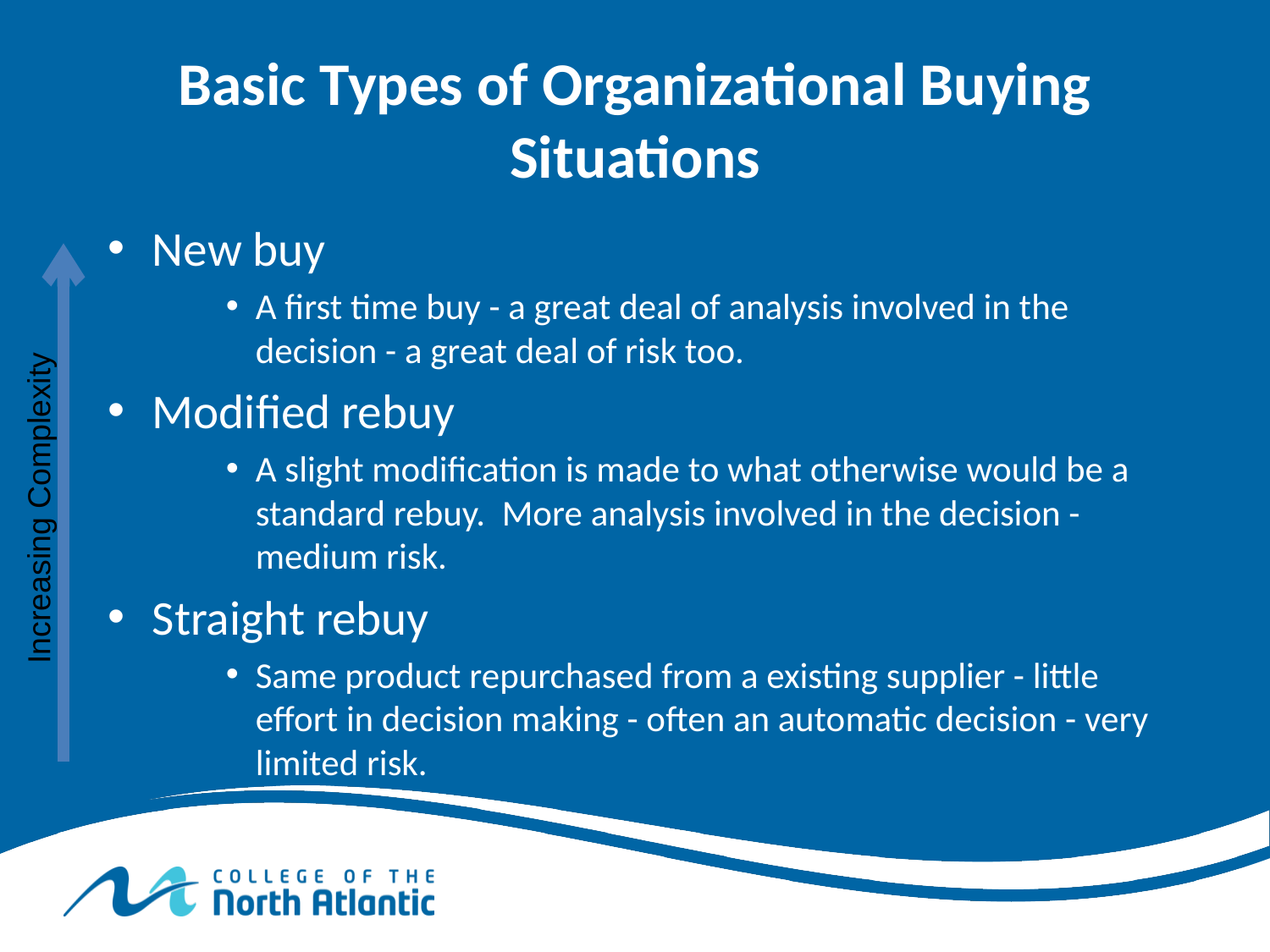

# Basic Types of Organizational Buying Situations
New buy
A first time buy - a great deal of analysis involved in the decision - a great deal of risk too.
Modified rebuy
A slight modification is made to what otherwise would be a standard rebuy.  More analysis involved in the decision - medium risk.
Straight rebuy
Same product repurchased from a existing supplier - little effort in decision making - often an automatic decision - very limited risk.

Increasing Complexity